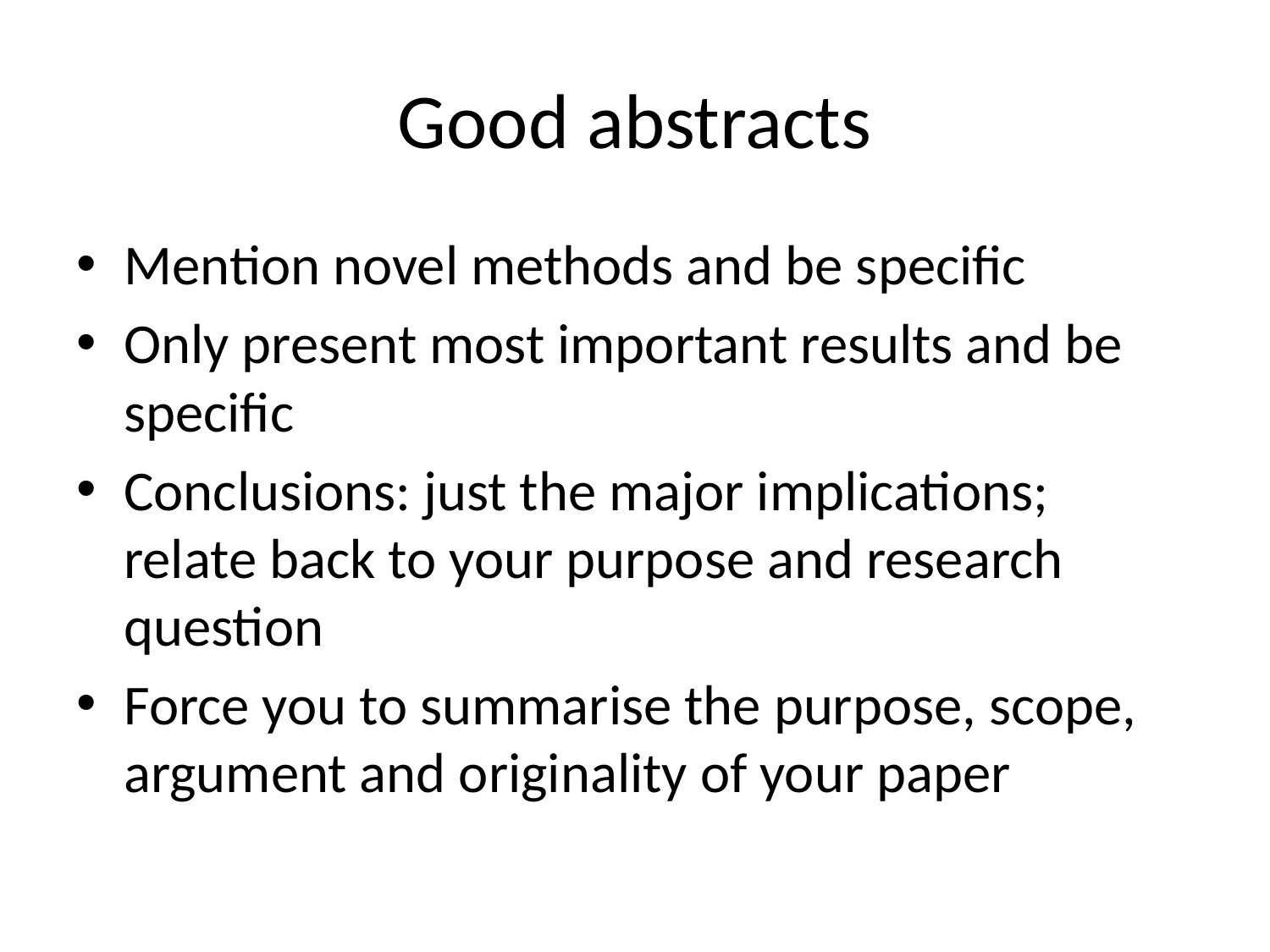

# Good abstracts
Mention novel methods and be specific
Only present most important results and be specific
Conclusions: just the major implications; relate back to your purpose and research question
Force you to summarise the purpose, scope, argument and originality of your paper